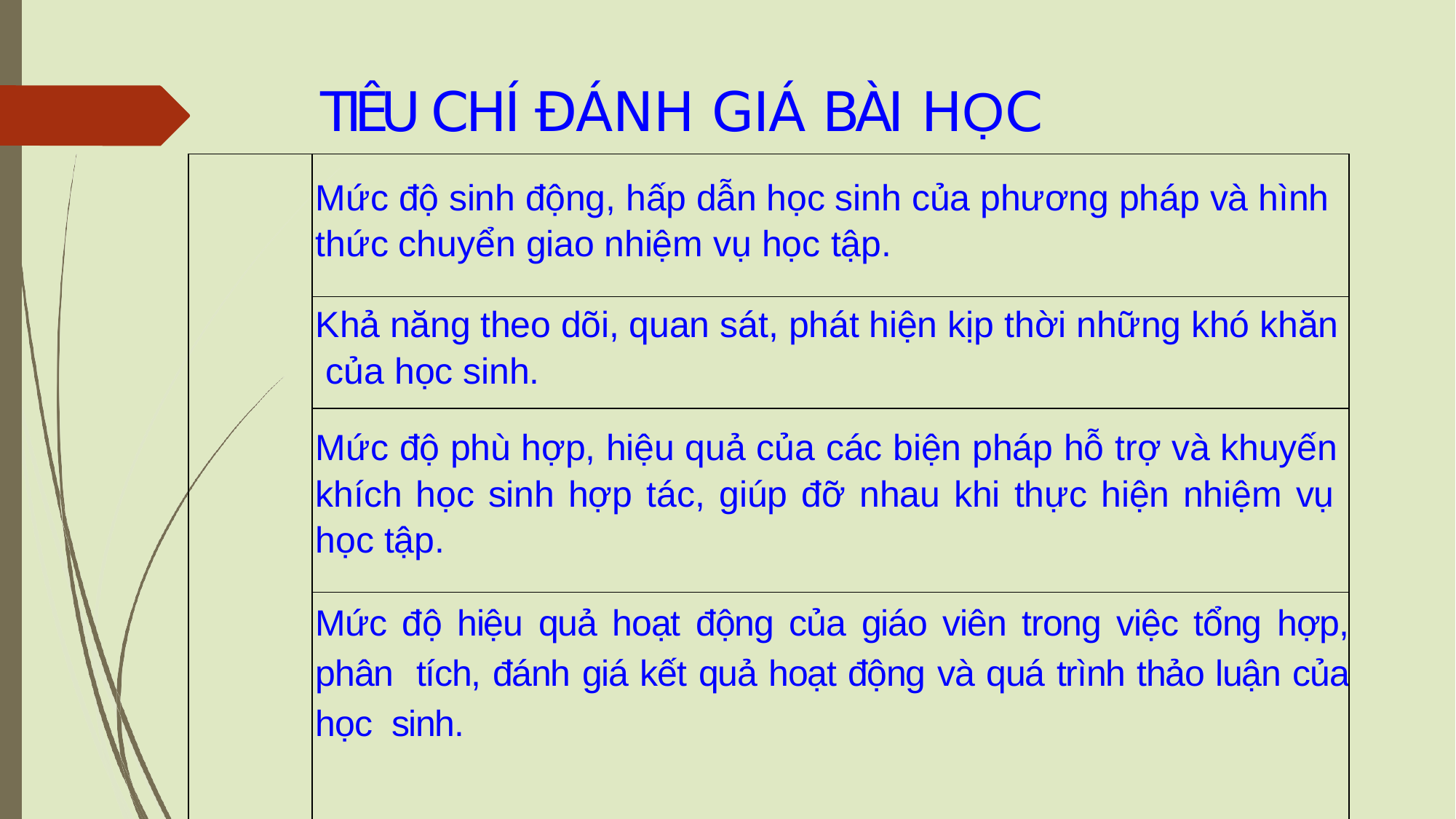

# TIÊU CHÍ ĐÁNH GIÁ BÀI HỌC

| 2. Tổ chức hoạt động học cho học sinh | Mức độ sinh động, hấp dẫn học sinh của phương pháp và hình thức chuyển giao nhiệm vụ học tập. |
| --- | --- |
|  | Khả năng theo dõi, quan sát, phát hiện kịp thời những khó khăn của học sinh. |
|  | Mức độ phù hợp, hiệu quả của các biện pháp hỗ trợ và khuyến khích học sinh hợp tác, giúp đỡ nhau khi thực hiện nhiệm vụ học tập. |
|  | Mức độ hiệu quả hoạt động của giáo viên trong việc tổng hợp, phân tích, đánh giá kết quả hoạt động và quá trình thảo luận của học sinh. |